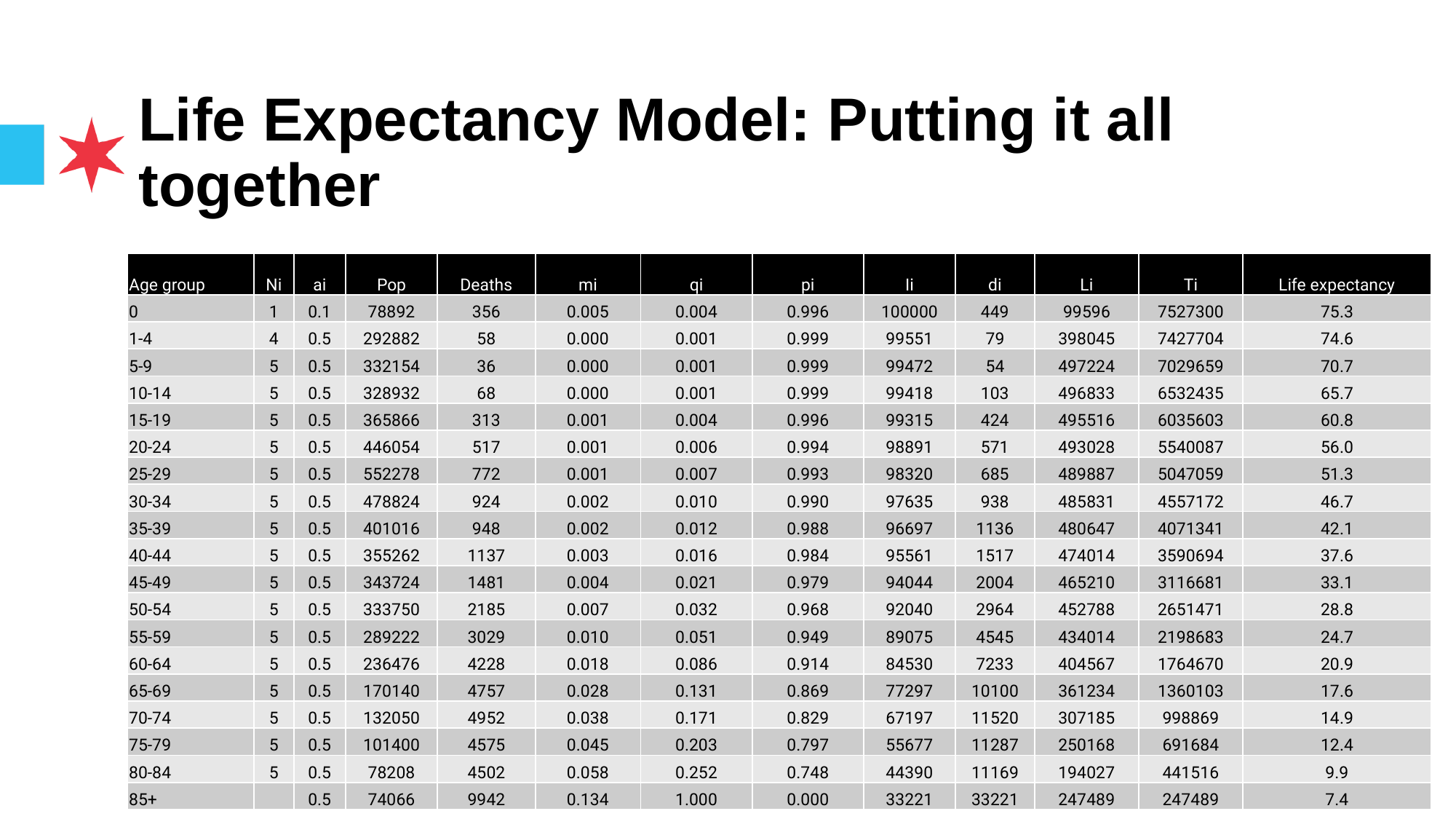

# Life Expectancy Model: Putting it all together
| Age group | Ni | ai | Pop | Deaths | mi | qi | pi | Ii | di | Li | Ti | Life expectancy |
| --- | --- | --- | --- | --- | --- | --- | --- | --- | --- | --- | --- | --- |
| 0 | 1 | 0.1 | 78892 | 356 | 0.005 | 0.004 | 0.996 | 100000 | 449 | 99596 | 7527300 | 75.3 |
| 1-4 | 4 | 0.5 | 292882 | 58 | 0.000 | 0.001 | 0.999 | 99551 | 79 | 398045 | 7427704 | 74.6 |
| 5-9 | 5 | 0.5 | 332154 | 36 | 0.000 | 0.001 | 0.999 | 99472 | 54 | 497224 | 7029659 | 70.7 |
| 10-14 | 5 | 0.5 | 328932 | 68 | 0.000 | 0.001 | 0.999 | 99418 | 103 | 496833 | 6532435 | 65.7 |
| 15-19 | 5 | 0.5 | 365866 | 313 | 0.001 | 0.004 | 0.996 | 99315 | 424 | 495516 | 6035603 | 60.8 |
| 20-24 | 5 | 0.5 | 446054 | 517 | 0.001 | 0.006 | 0.994 | 98891 | 571 | 493028 | 5540087 | 56.0 |
| 25-29 | 5 | 0.5 | 552278 | 772 | 0.001 | 0.007 | 0.993 | 98320 | 685 | 489887 | 5047059 | 51.3 |
| 30-34 | 5 | 0.5 | 478824 | 924 | 0.002 | 0.010 | 0.990 | 97635 | 938 | 485831 | 4557172 | 46.7 |
| 35-39 | 5 | 0.5 | 401016 | 948 | 0.002 | 0.012 | 0.988 | 96697 | 1136 | 480647 | 4071341 | 42.1 |
| 40-44 | 5 | 0.5 | 355262 | 1137 | 0.003 | 0.016 | 0.984 | 95561 | 1517 | 474014 | 3590694 | 37.6 |
| 45-49 | 5 | 0.5 | 343724 | 1481 | 0.004 | 0.021 | 0.979 | 94044 | 2004 | 465210 | 3116681 | 33.1 |
| 50-54 | 5 | 0.5 | 333750 | 2185 | 0.007 | 0.032 | 0.968 | 92040 | 2964 | 452788 | 2651471 | 28.8 |
| 55-59 | 5 | 0.5 | 289222 | 3029 | 0.010 | 0.051 | 0.949 | 89075 | 4545 | 434014 | 2198683 | 24.7 |
| 60-64 | 5 | 0.5 | 236476 | 4228 | 0.018 | 0.086 | 0.914 | 84530 | 7233 | 404567 | 1764670 | 20.9 |
| 65-69 | 5 | 0.5 | 170140 | 4757 | 0.028 | 0.131 | 0.869 | 77297 | 10100 | 361234 | 1360103 | 17.6 |
| 70-74 | 5 | 0.5 | 132050 | 4952 | 0.038 | 0.171 | 0.829 | 67197 | 11520 | 307185 | 998869 | 14.9 |
| 75-79 | 5 | 0.5 | 101400 | 4575 | 0.045 | 0.203 | 0.797 | 55677 | 11287 | 250168 | 691684 | 12.4 |
| 80-84 | 5 | 0.5 | 78208 | 4502 | 0.058 | 0.252 | 0.748 | 44390 | 11169 | 194027 | 441516 | 9.9 |
| 85+ |  | 0.5 | 74066 | 9942 | 0.134 | 1.000 | 0.000 | 33221 | 33221 | 247489 | 247489 | 7.4 |